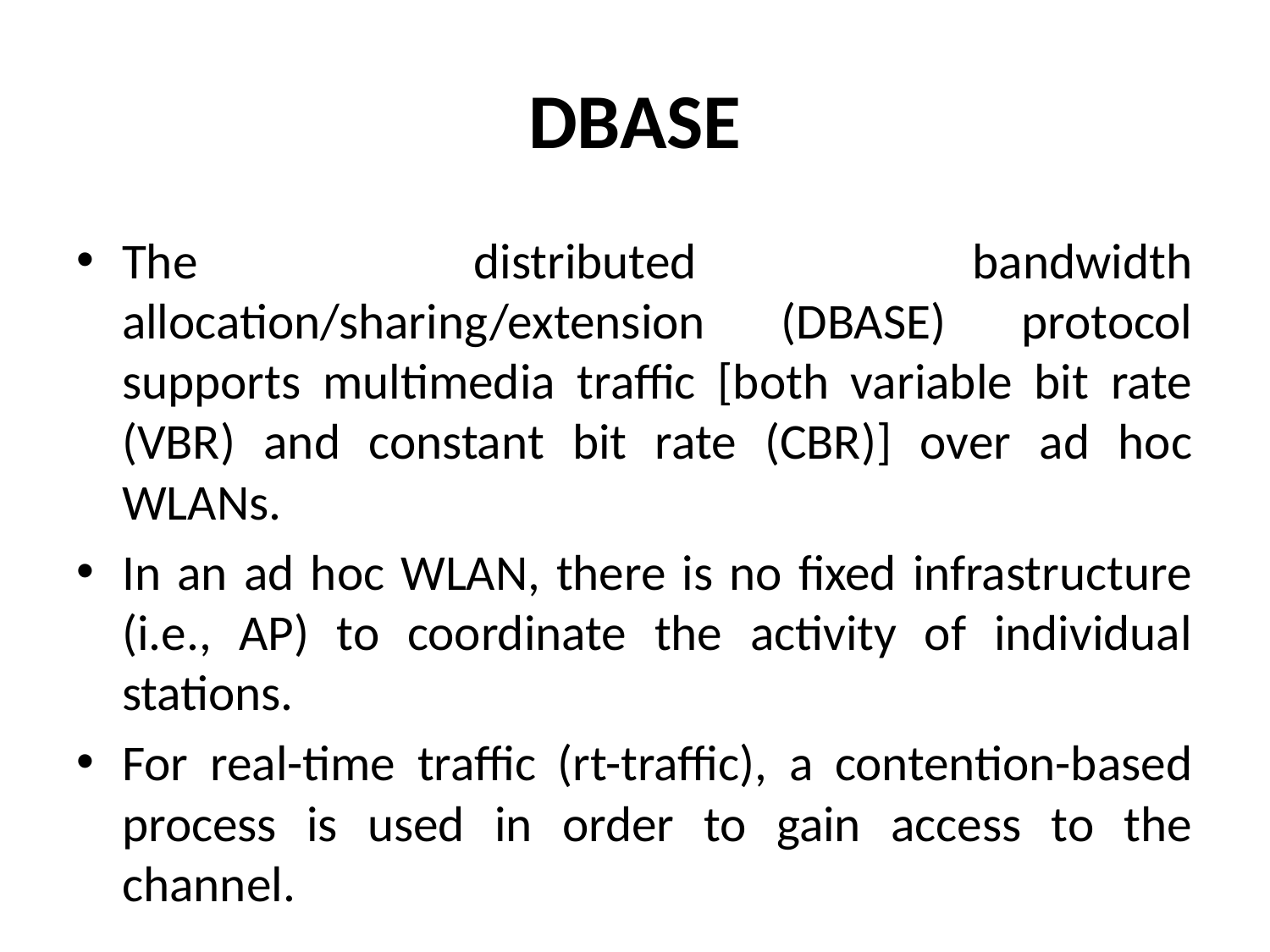

# DBASE
The distributed bandwidth allocation/sharing/extension (DBASE) protocol supports multimedia traffic [both variable bit rate (VBR) and constant bit rate (CBR)] over ad hoc WLANs.
In an ad hoc WLAN, there is no fixed infrastructure (i.e., AP) to coordinate the activity of individual stations.
For real-time traffic (rt-traffic), a contention-based process is used in order to gain access to the channel.